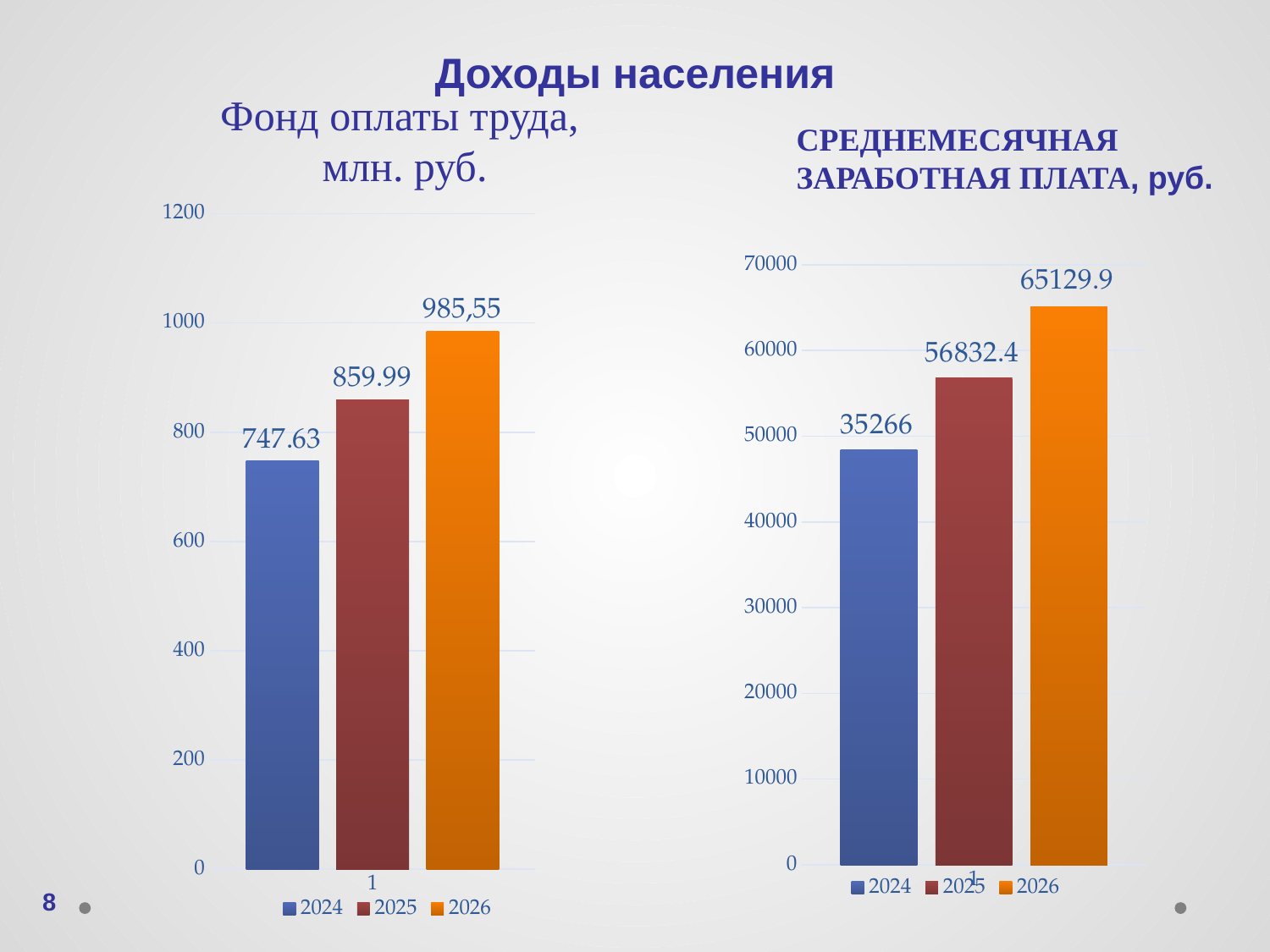

Доходы населения
СРЕДНЕМЕСЯЧНАЯ ЗАРАБОТНАЯ ПЛАТА, руб.
# Фонд оплаты труда, млн. руб.

### Chart

| Category | 2024 | 2025 | 2026 |
|---|---|---|---|

### Chart

| Category | 2024 | 2025 | 2026 |
|---|---|---|---|
8